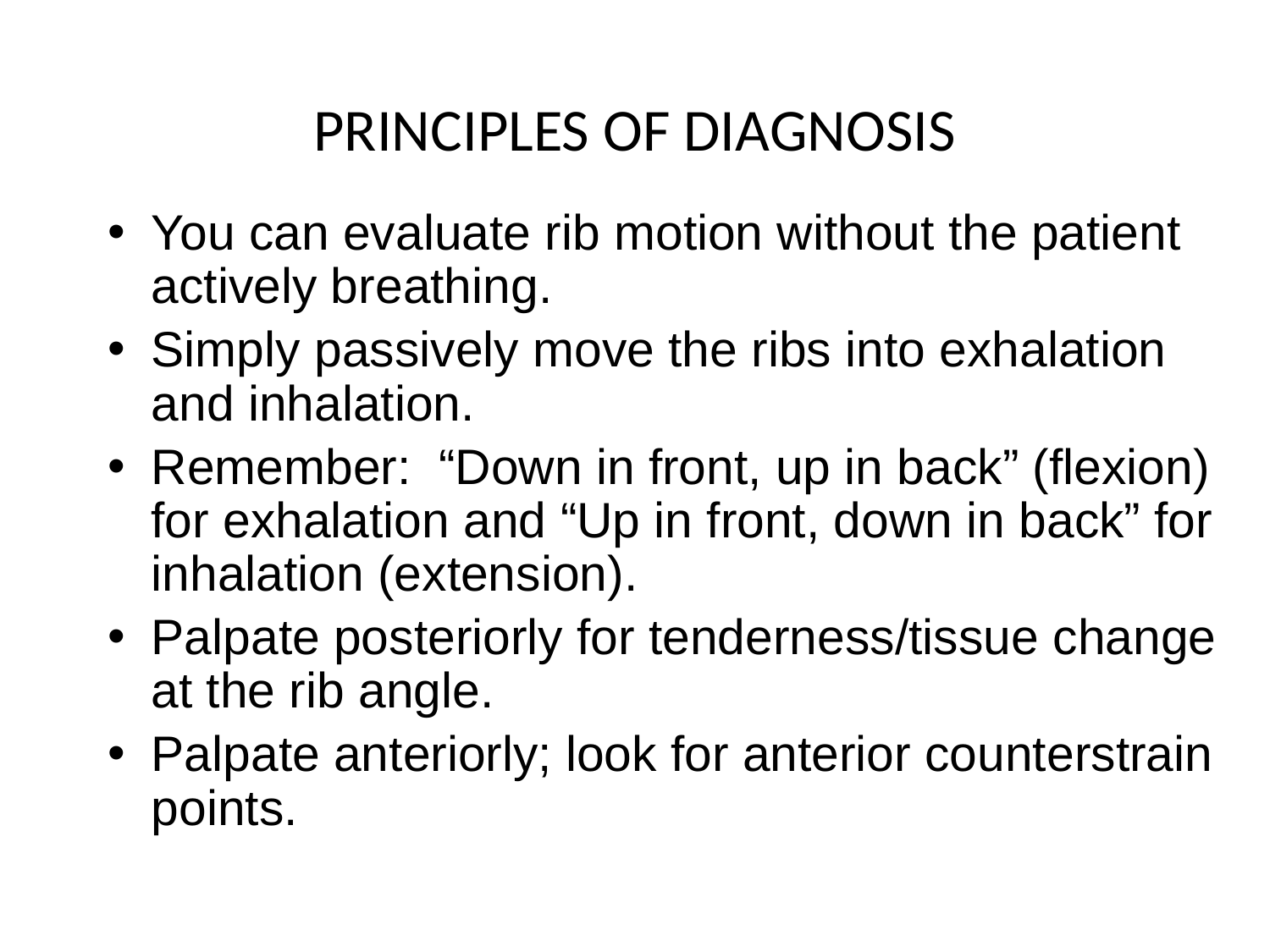

# PRINCIPLES OF DIAGNOSIS
You can evaluate rib motion without the patient actively breathing.
Simply passively move the ribs into exhalation and inhalation.
Remember:  “Down in front, up in back” (flexion) for exhalation and “Up in front, down in back” for inhalation (extension).
Palpate posteriorly for tenderness/tissue change at the rib angle.
Palpate anteriorly; look for anterior counterstrain points.